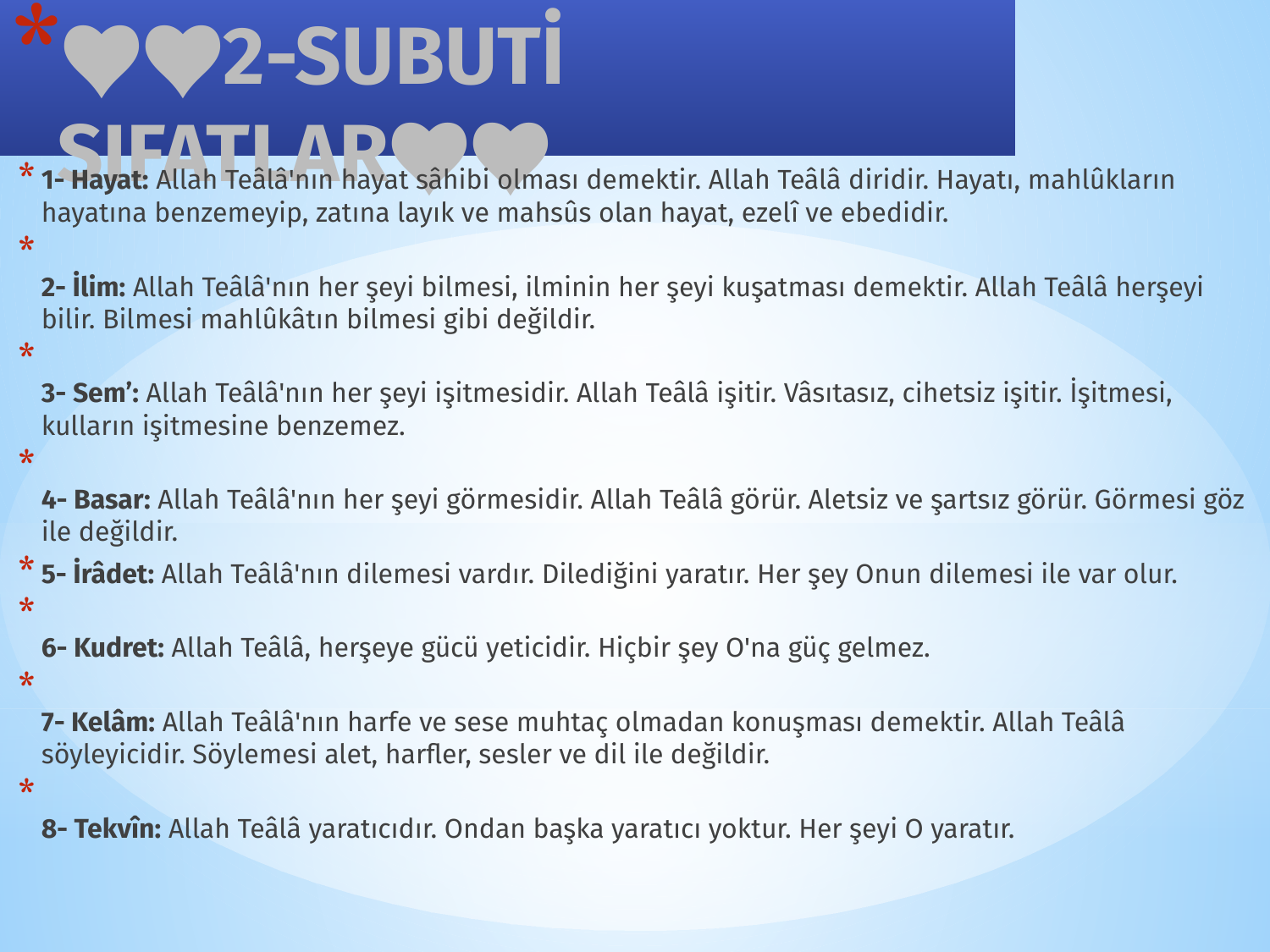

# ♥♥2-SUBUTİ SIFATLAR♥♥
1- Hayat: Allah Teâlâ'nın hayat sâhibi olması demektir. Allah Teâlâ diridir. Hayatı, mahlûkların hayatına benzemeyip, zatına layık ve mahsûs olan hayat, ezelî ve ebedidir.
2- İlim: Allah Teâlâ'nın her şeyi bilmesi, ilminin her şeyi kuşatması demektir. Allah Teâlâ herşeyi bilir. Bilmesi mahlûkâtın bilmesi gibi değildir.
3- Sem’: Allah Teâlâ'nın her şeyi işitmesidir. Allah Teâlâ işitir. Vâsıtasız, cihetsiz işitir. İşitmesi, kulların işitmesine benzemez.
4- Basar: Allah Teâlâ'nın her şeyi görmesidir. Allah Teâlâ görür. Aletsiz ve şartsız görür. Görmesi göz ile değildir.
5- İrâdet: Allah Teâlâ'nın dilemesi vardır. Dilediğini yaratır. Her şey Onun dilemesi ile var olur.
6- Kudret: Allah Teâlâ, herşeye gücü yeticidir. Hiçbir şey O'na güç gelmez.
7- Kelâm: Allah Teâlâ'nın harfe ve sese muhtaç olmadan konuşması demektir. Allah Teâlâ söyleyicidir. Söylemesi alet, harfler, sesler ve dil ile değildir.
8- Tekvîn: Allah Teâlâ yaratıcıdır. Ondan başka yaratıcı yoktur. Her şeyi O yaratır.